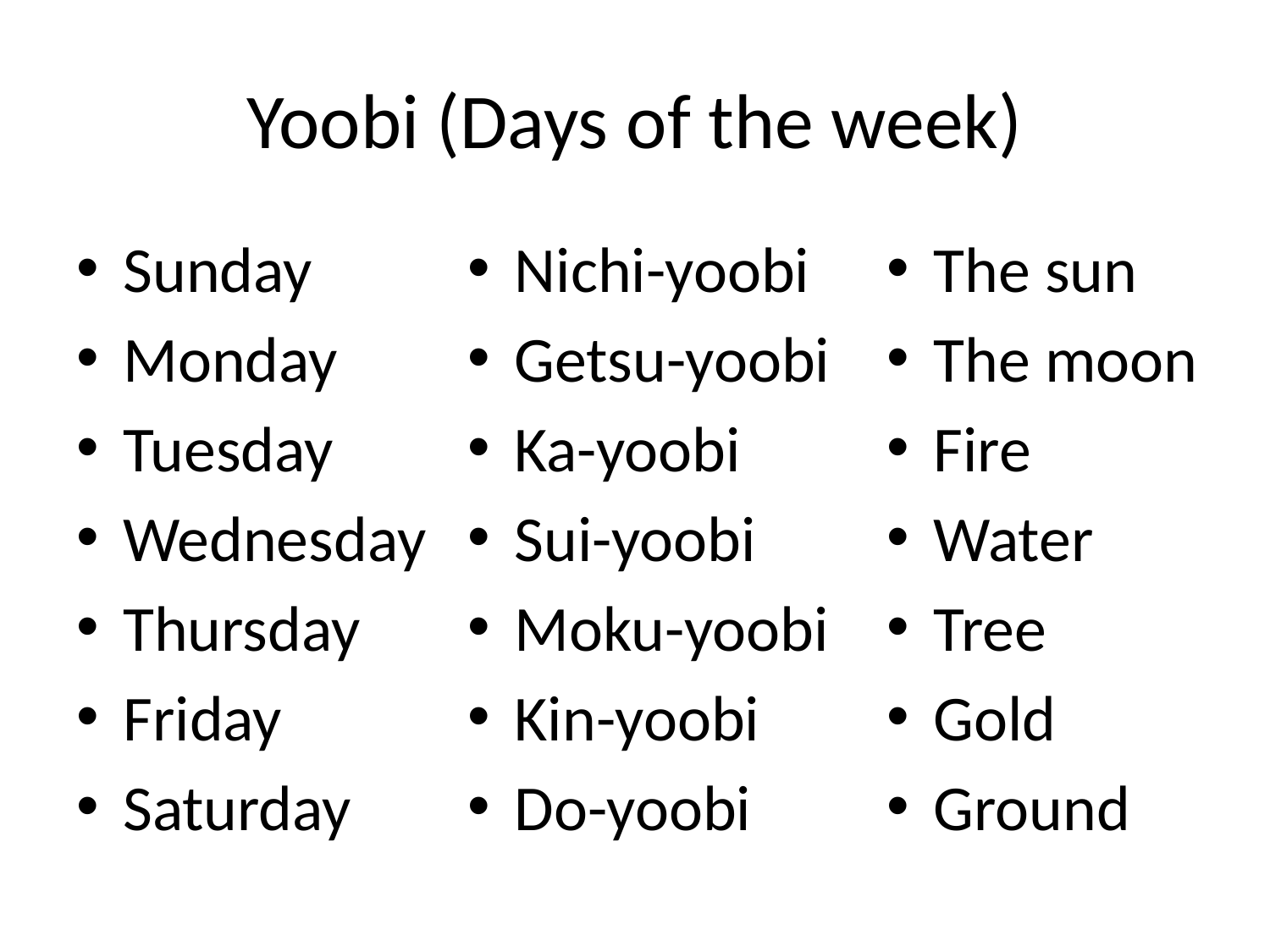

# Yoobi (Days of the week)
The sun
The moon
Fire
Water
Tree
Gold
Ground
Sunday
Monday
Tuesday
Wednesday
Thursday
Friday
Saturday
Nichi-yoobi
Getsu-yoobi
Ka-yoobi
Sui-yoobi
Moku-yoobi
Kin-yoobi
Do-yoobi